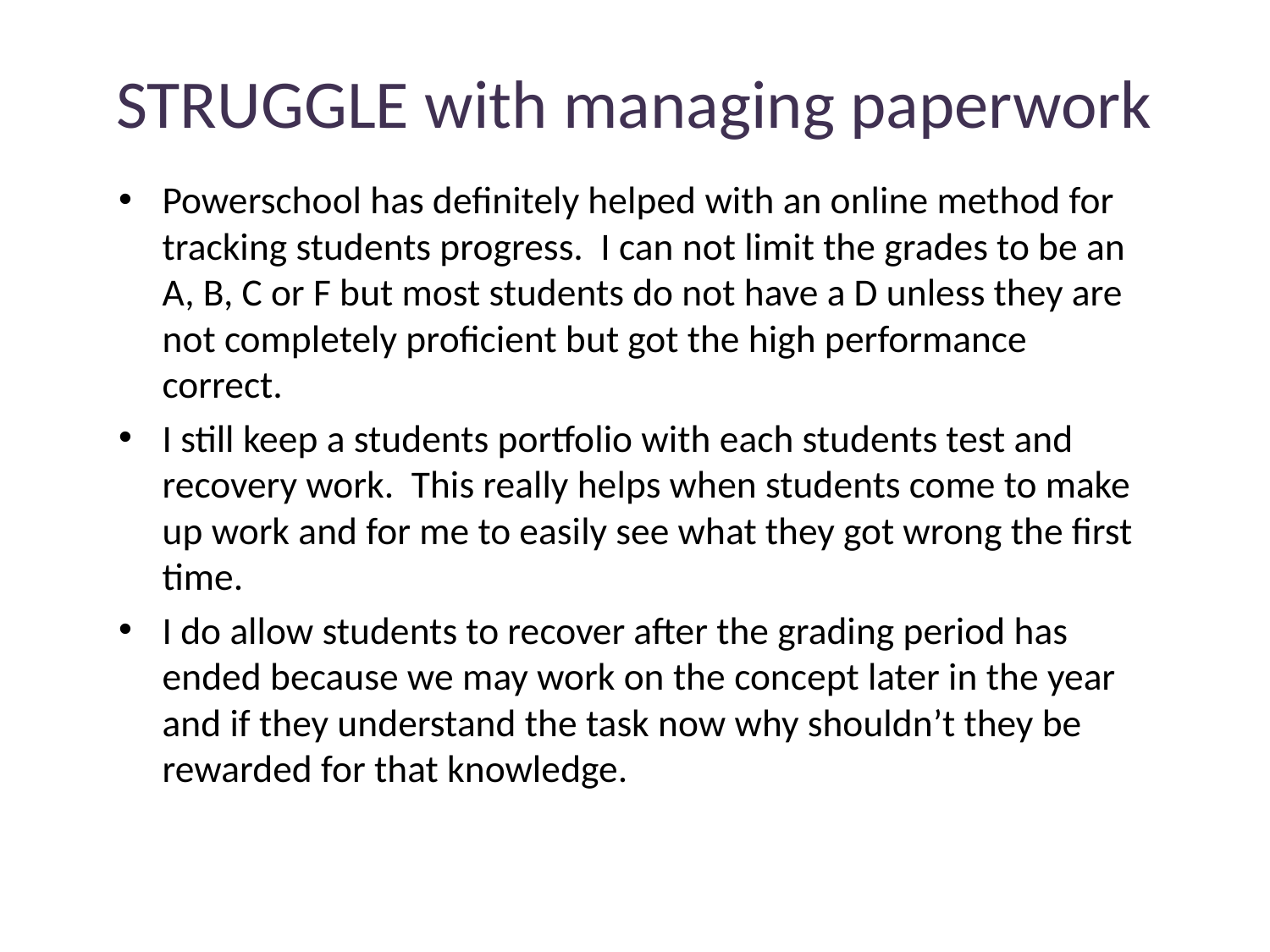

# STRUGGLE with managing paperwork
Powerschool has definitely helped with an online method for tracking students progress.  I can not limit the grades to be an A, B, C or F but most students do not have a D unless they are not completely proficient but got the high performance correct.
I still keep a students portfolio with each students test and recovery work.  This really helps when students come to make up work and for me to easily see what they got wrong the first time.
I do allow students to recover after the grading period has ended because we may work on the concept later in the year and if they understand the task now why shouldn’t they be rewarded for that knowledge.